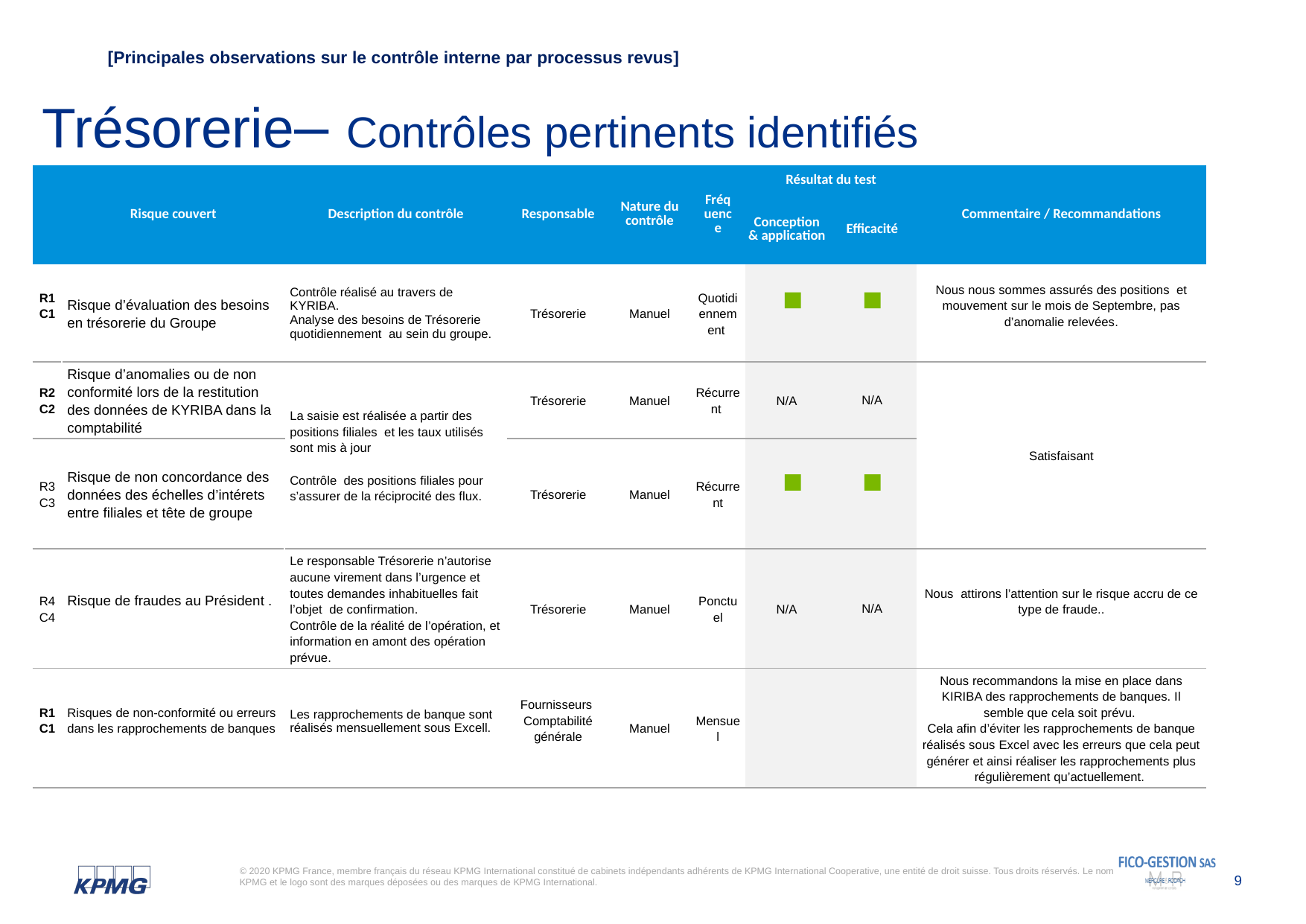

Trésorerie– Contrôles pertinents identifiés
[Principales observations sur le contrôle interne par processus revus]
|  | Risque couvert | Description du contrôle | Responsable | Nature du contrôle | Fréquence | Résultat du test |  | Commentaire / Recommandations |
| --- | --- | --- | --- | --- | --- | --- | --- | --- |
|  |  |  |  |  |  | Conception & application | Efficacité |  |
| R1 C1 | Risque d’évaluation des besoins en trésorerie du Groupe | Contrôle réalisé au travers de KYRIBA. Analyse des besoins de Trésorerie quotidiennement au sein du groupe. | Trésorerie | Manuel | Quotidiennement |  |  | Nous nous sommes assurés des positions et mouvement sur le mois de Septembre, pas d’anomalie relevées. |
| R2 C2 | Risque d’anomalies ou de non conformité lors de la restitution des données de KYRIBA dans la comptabilité | La saisie est réalisée a partir des positions filiales et les taux utilisés sont mis à jour Contrôle des positions filiales pour s’assurer de la réciprocité des flux. | Trésorerie | Manuel | Récurrent | N/A | N/A | Satisfaisant |
| R3 C3 | Risque de non concordance des données des échelles d’intérets entre filiales et tête de groupe |  | Trésorerie | Manuel | Récurrent |  |  |  |
| R4 C4 | Risque de fraudes au Président . | Le responsable Trésorerie n’autorise aucune virement dans l’urgence et toutes demandes inhabituelles fait l’objet de confirmation. Contrôle de la réalité de l’opération, et information en amont des opération prévue. | Trésorerie | Manuel | Ponctuel | N/A | N/A | Nous attirons l’attention sur le risque accru de ce type de fraude.. |
| R1 C1 | Risques de non-conformité ou erreurs dans les rapprochements de banques | Les rapprochements de banque sont réalisés mensuellement sous Excell. | Fournisseurs Comptabilité générale | Manuel | Mensuel |  |  | Nous recommandons la mise en place dans KIRIBA des rapprochements de banques. Il semble que cela soit prévu. Cela afin d’éviter les rapprochements de banque réalisés sous Excel avec les erreurs que cela peut générer et ainsi réaliser les rapprochements plus régulièrement qu’actuellement. |